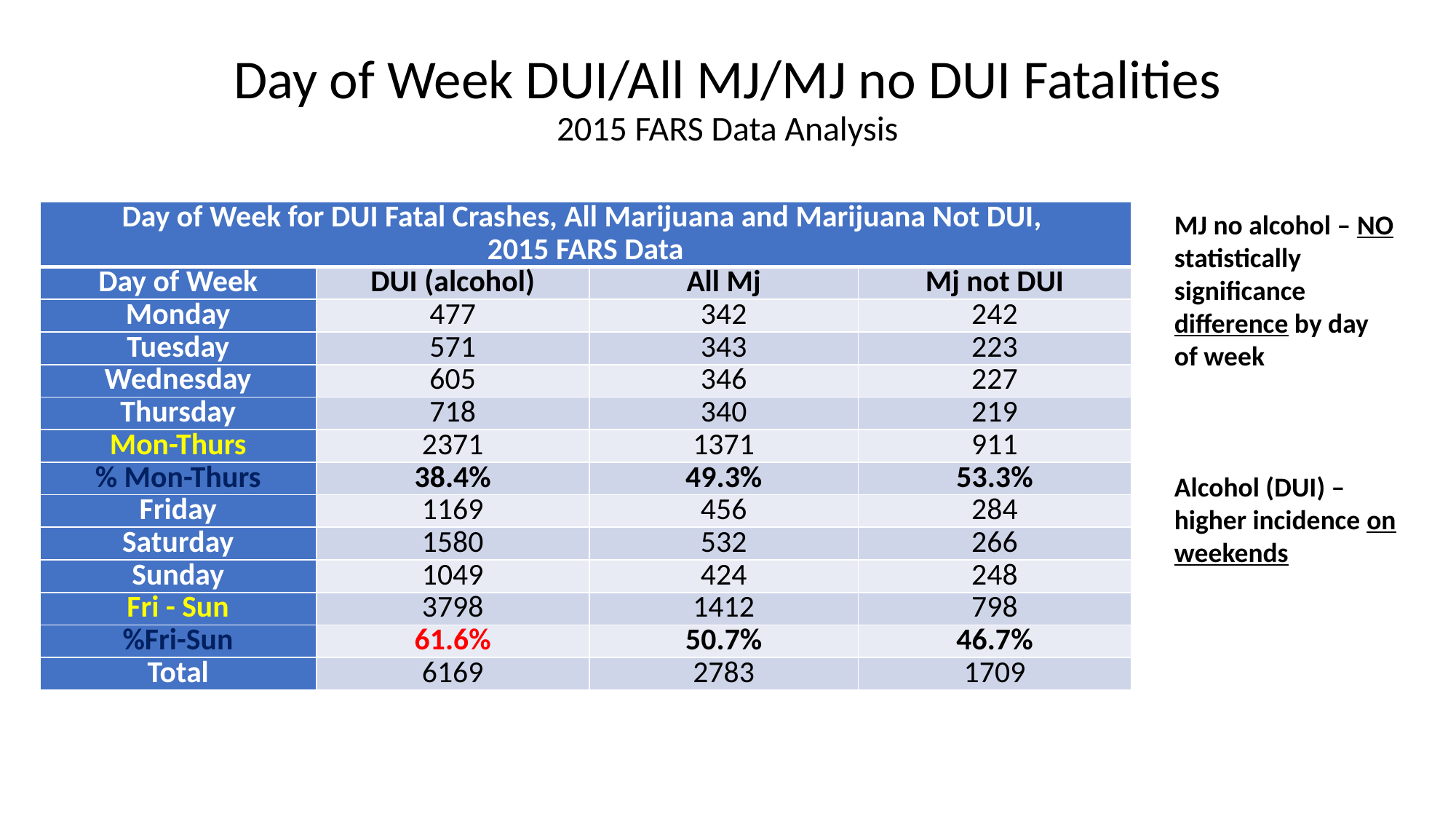

# Day of Week DUI/All MJ/MJ no DUI Fatalities 2015 FARS Data Analysis
MJ no alcohol – NO statistically significance difference by day of week

Alcohol (DUI) – higher incidence on weekends
| Day of Week for DUI Fatal Crashes, All Marijuana and Marijuana Not DUI, 2015 FARS Data |  |  |  |
| --- | --- | --- | --- |
| Day of Week | DUI (alcohol) | All Mj | Mj not DUI |
| Monday | 477 | 342 | 242 |
| Tuesday | 571 | 343 | 223 |
| Wednesday | 605 | 346 | 227 |
| Thursday | 718 | 340 | 219 |
| Mon-Thurs | 2371 | 1371 | 911 |
| % Mon-Thurs | 38.4% | 49.3% | 53.3% |
| Friday | 1169 | 456 | 284 |
| Saturday | 1580 | 532 | 266 |
| Sunday | 1049 | 424 | 248 |
| Fri - Sun | 3798 | 1412 | 798 |
| %Fri-Sun | 61.6% | 50.7% | 46.7% |
| Total | 6169 | 2783 | 1709 |